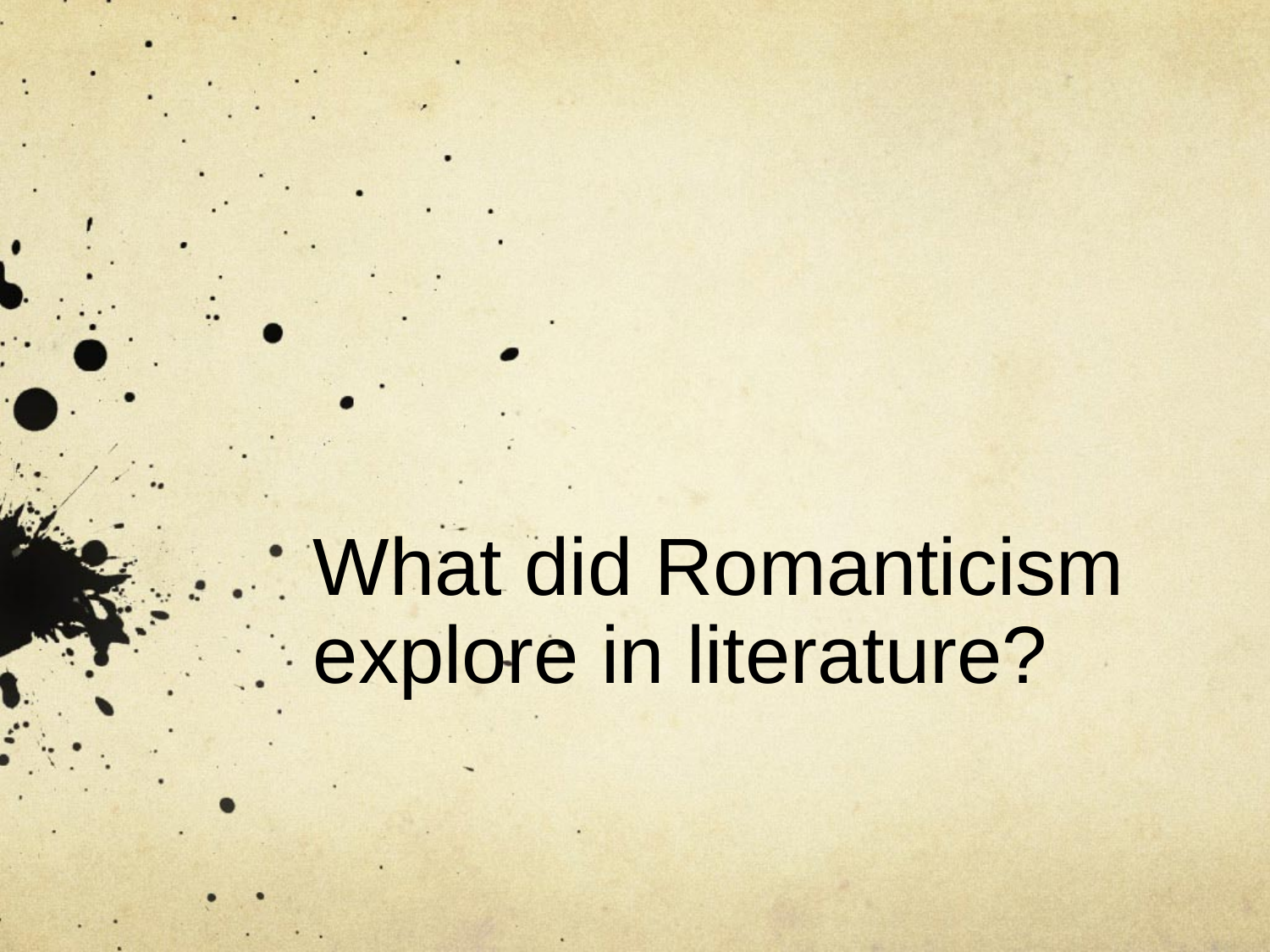

# What did Romanticism explore in literature?